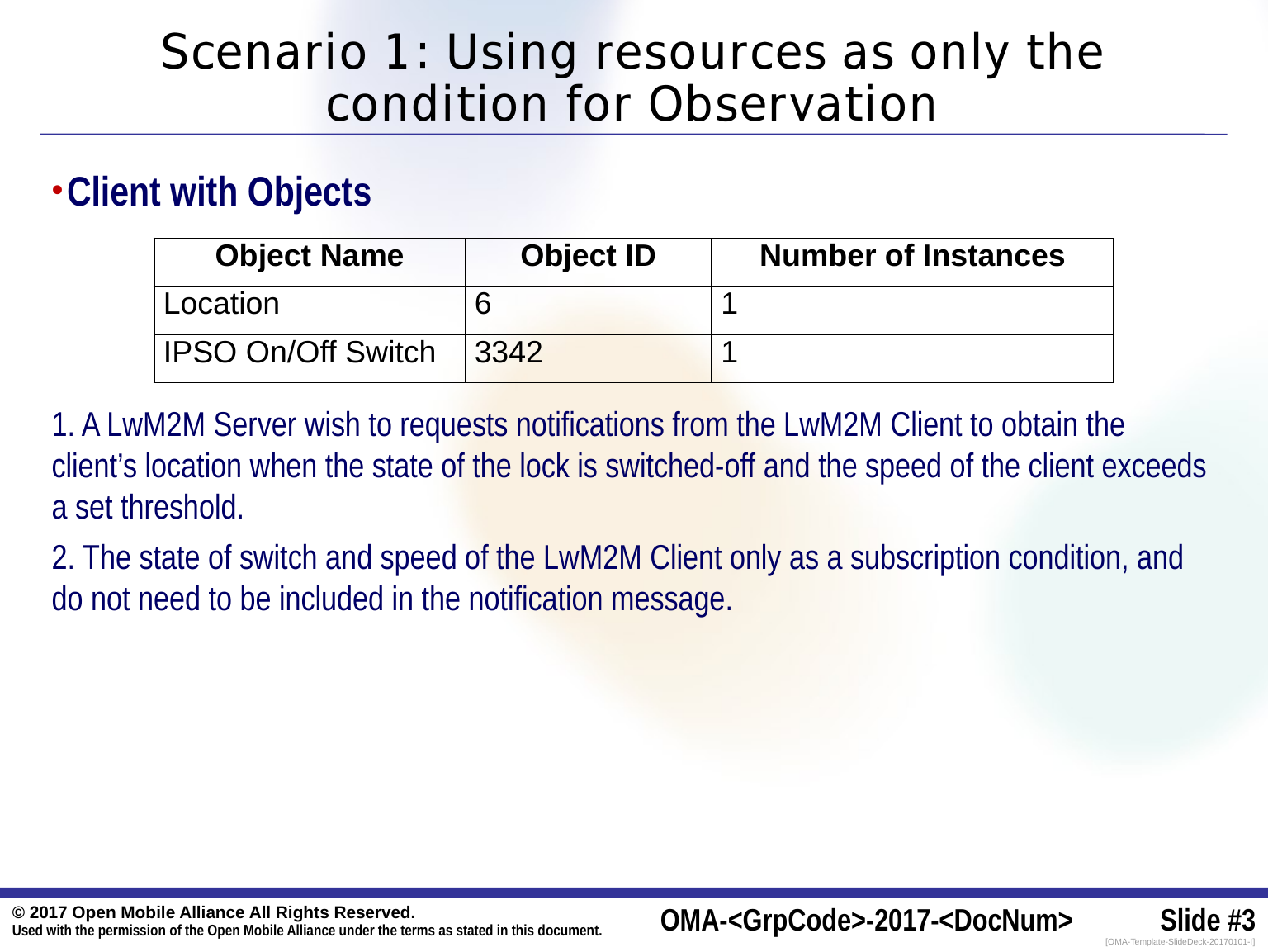

# Scenario 1: Using resources as only the condition for Observation
Client with Objects

1. A LwM2M Server wish to requests notifications from the LwM2M Client to obtain the client’s location when the state of the lock is switched-off and the speed of the client exceeds a set threshold.
2. The state of switch and speed of the LwM2M Client only as a subscription condition, and do not need to be included in the notification message.
| Object Name | Object ID | Number of Instances |
| --- | --- | --- |
| Location | 6 | 1 |
| IPSO On/Off Switch | 3342 | 1 |